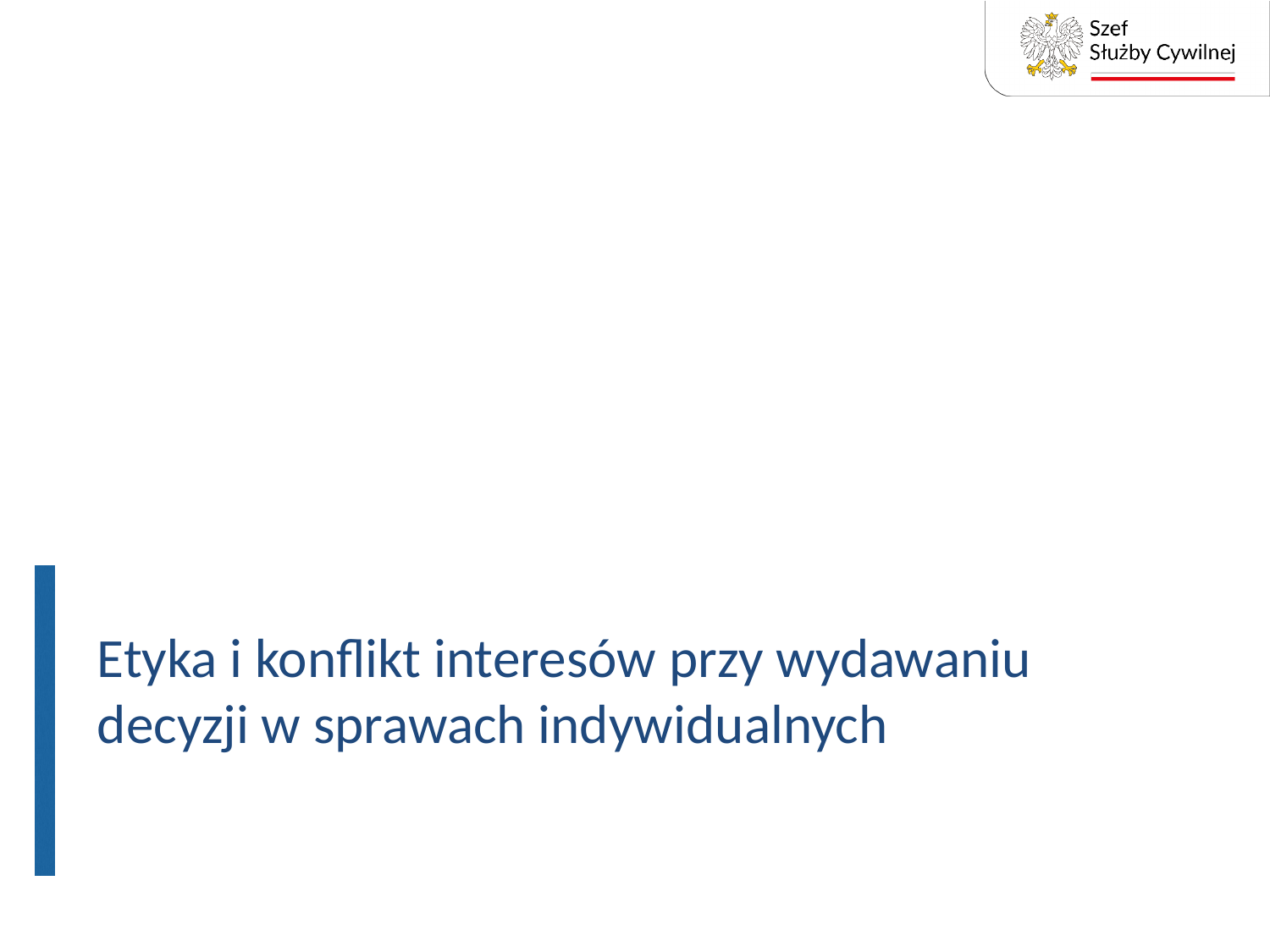

# Etyka i konflikt interesów przy wydawaniu decyzji w sprawach indywidualnych